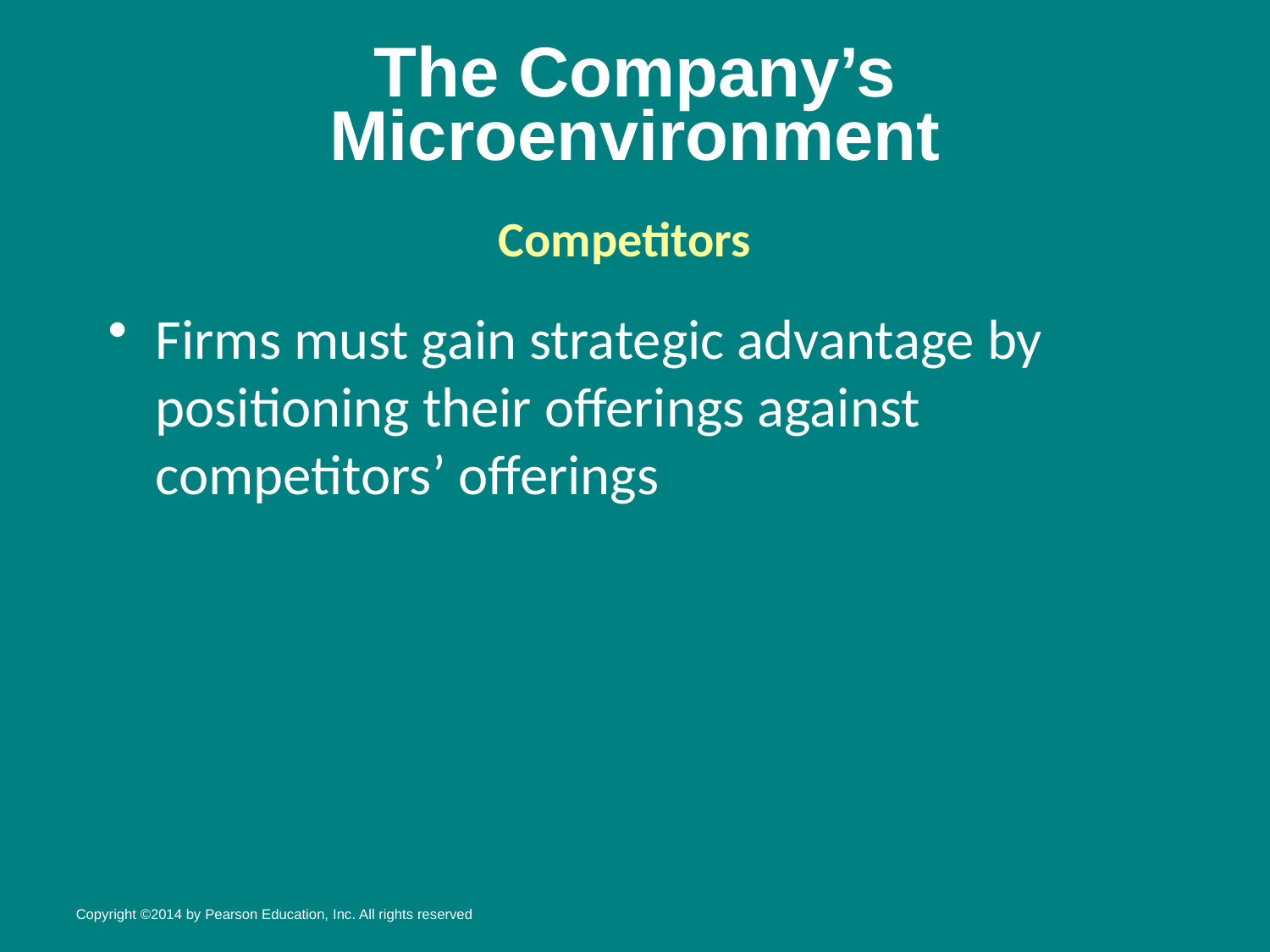

# The Company’s Microenvironment
Competitors

Firms must gain strategic advantage by positioning their offerings against competitors’ offerings

Copyright ©2014 by Pearson Education, Inc. All rights reserved